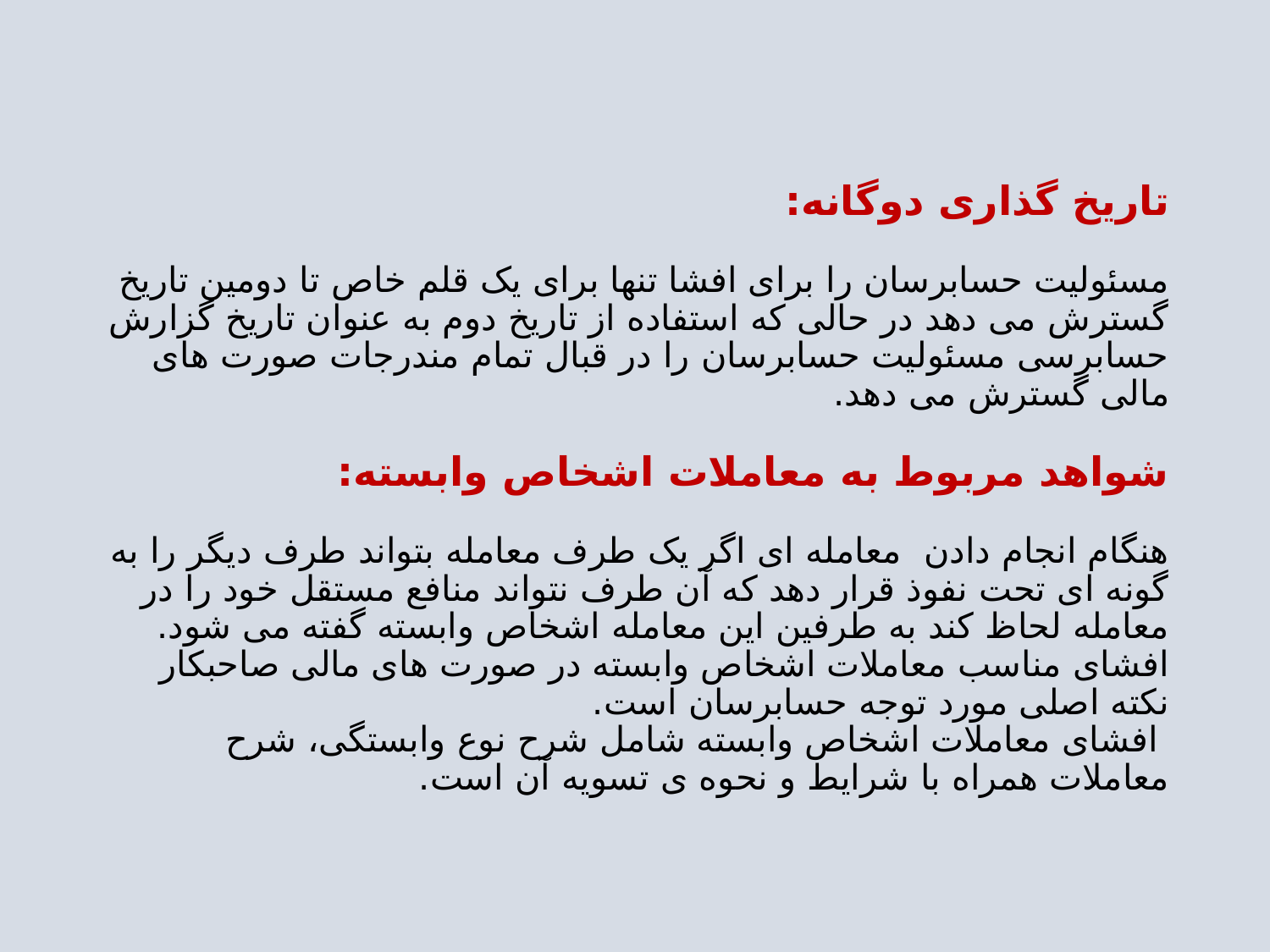

# تاریخ گذاری دوگانه: مسئولیت حسابرسان را برای افشا تنها برای یک قلم خاص تا دومین تاریخ گسترش می دهد در حالی که استفاده از تاریخ دوم به عنوان تاریخ گزارش حسابرسی مسئولیت حسابرسان را در قبال تمام مندرجات صورت های مالی گسترش می دهد. شواهد مربوط به معاملات اشخاص وابسته: هنگام انجام دادن  معامله ای اگر یک طرف معامله بتواند طرف دیگر را به گونه ای تحت نفوذ قرار دهد که آن طرف نتواند منافع مستقل خود را در معامله لحاظ کند به طرفین این معامله اشخاص وابسته گفته می شود. افشای مناسب معاملات اشخاص وابسته در صورت های مالی صاحبکار نکته اصلی مورد توجه حسابرسان است. افشای معاملات اشخاص وابسته شامل شرح نوع وابستگی، شرح معاملات همراه با شرایط و نحوه ی تسویه آن است.